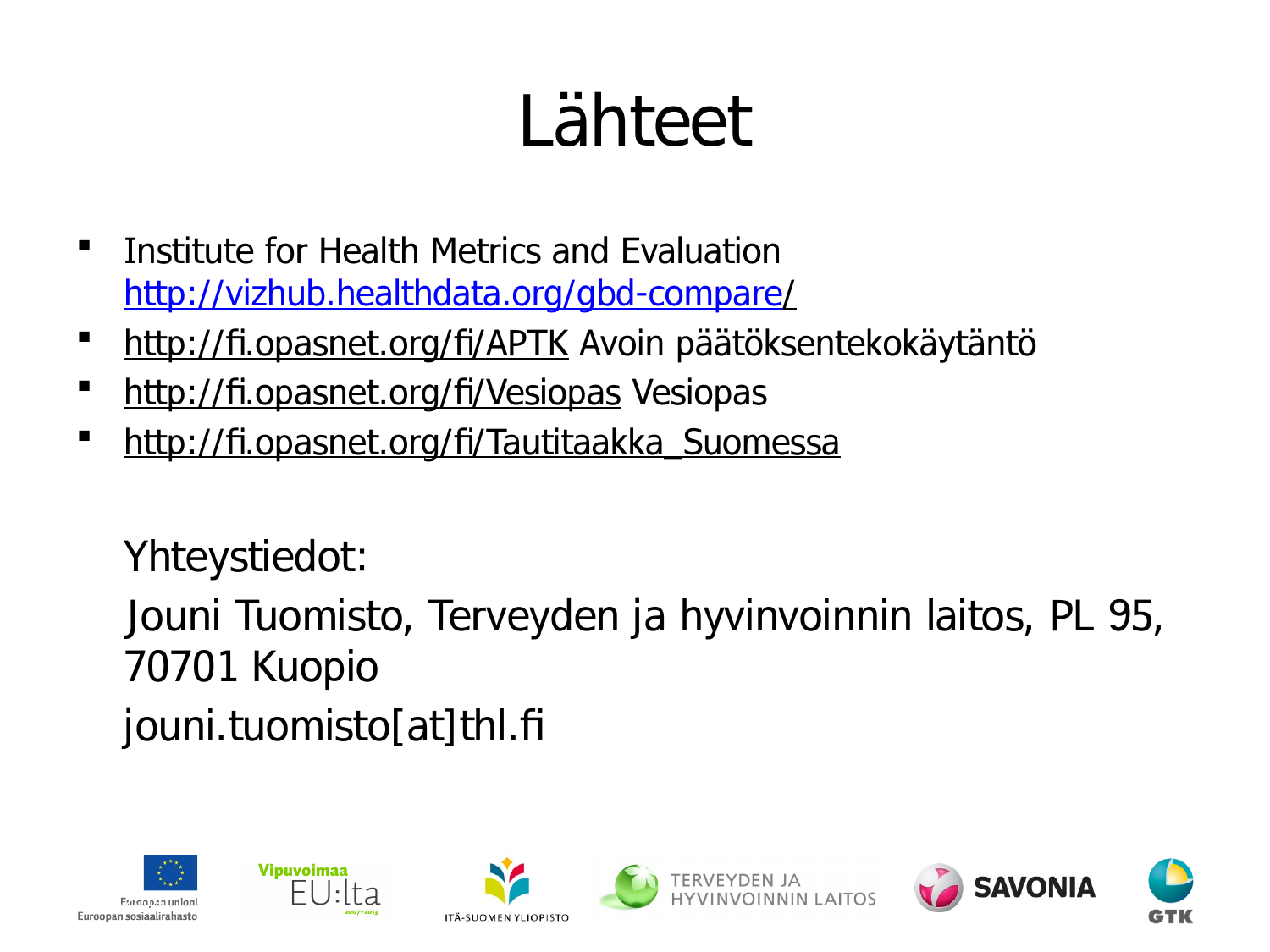

Lähteet
Institute for Health Metrics and Evaluation http://vizhub.healthdata.org/gbd-compare/
http://fi.opasnet.org/fi/APTK Avoin päätöksentekokäytäntö
http://fi.opasnet.org/fi/Vesiopas Vesiopas
http://fi.opasnet.org/fi/Tautitaakka_Suomessa

	Yhteystiedot:
	Jouni Tuomisto, Terveyden ja hyvinvoinnin laitos, PL 95, 70701 Kuopio
	jouni.tuomisto[at]thl.fi

29.10.2014
ESR-koulutus/ Päivi Meriläinen